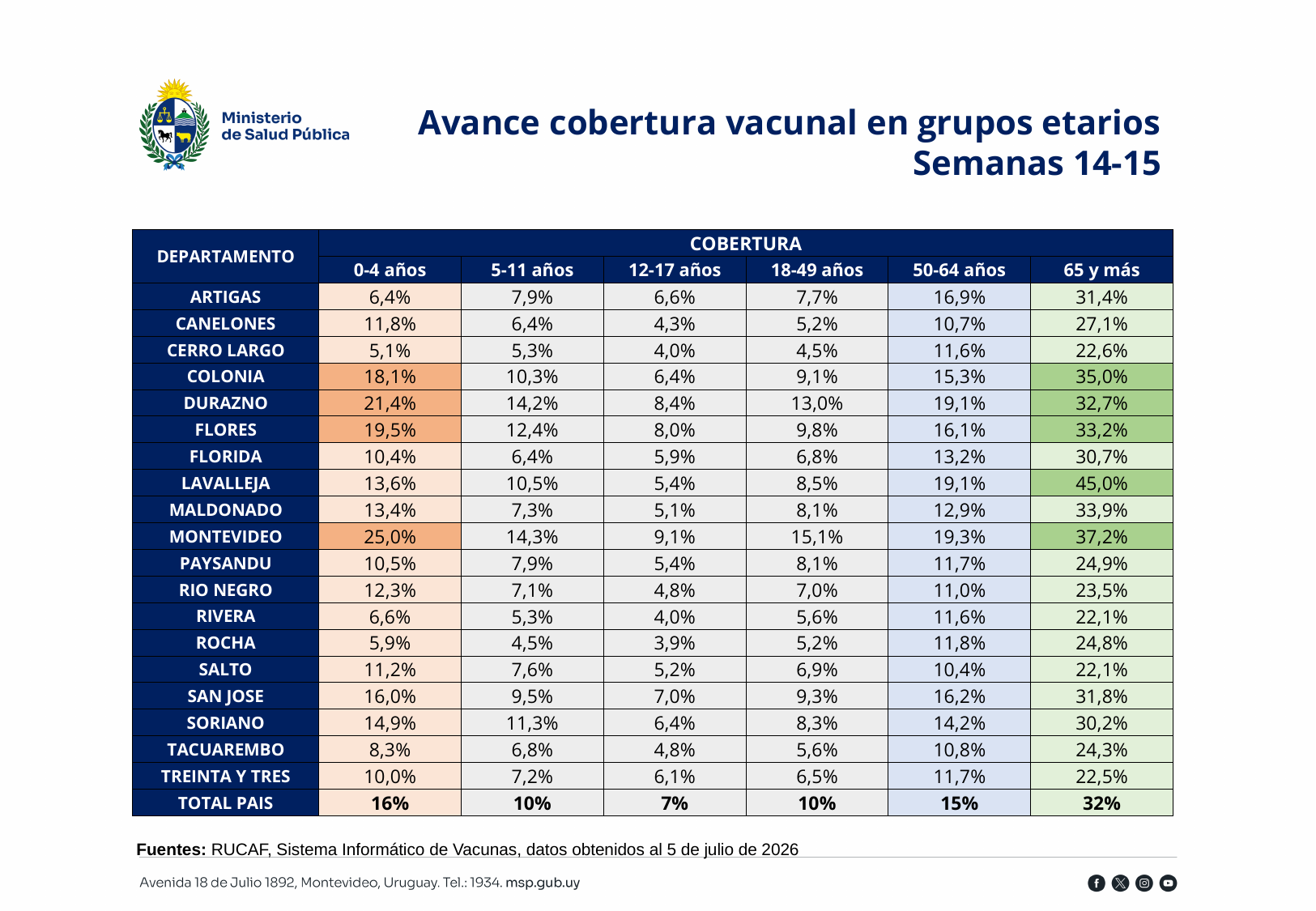

Avance cobertura vacunal en grupos etarios
Semanas 14-15
| DEPARTAMENTO | COBERTURA |  |  |  |  |  |
| --- | --- | --- | --- | --- | --- | --- |
|  | 0-4 años | 5-11 años | 12-17 años | 18-49 años | 50-64 años | 65 y más |
| ARTIGAS | 6,4% | 7,9% | 6,6% | 7,7% | 16,9% | 31,4% |
| CANELONES | 11,8% | 6,4% | 4,3% | 5,2% | 10,7% | 27,1% |
| CERRO LARGO | 5,1% | 5,3% | 4,0% | 4,5% | 11,6% | 22,6% |
| COLONIA | 18,1% | 10,3% | 6,4% | 9,1% | 15,3% | 35,0% |
| DURAZNO | 21,4% | 14,2% | 8,4% | 13,0% | 19,1% | 32,7% |
| FLORES | 19,5% | 12,4% | 8,0% | 9,8% | 16,1% | 33,2% |
| FLORIDA | 10,4% | 6,4% | 5,9% | 6,8% | 13,2% | 30,7% |
| LAVALLEJA | 13,6% | 10,5% | 5,4% | 8,5% | 19,1% | 45,0% |
| MALDONADO | 13,4% | 7,3% | 5,1% | 8,1% | 12,9% | 33,9% |
| MONTEVIDEO | 25,0% | 14,3% | 9,1% | 15,1% | 19,3% | 37,2% |
| PAYSANDU | 10,5% | 7,9% | 5,4% | 8,1% | 11,7% | 24,9% |
| RIO NEGRO | 12,3% | 7,1% | 4,8% | 7,0% | 11,0% | 23,5% |
| RIVERA | 6,6% | 5,3% | 4,0% | 5,6% | 11,6% | 22,1% |
| ROCHA | 5,9% | 4,5% | 3,9% | 5,2% | 11,8% | 24,8% |
| SALTO | 11,2% | 7,6% | 5,2% | 6,9% | 10,4% | 22,1% |
| SAN JOSE | 16,0% | 9,5% | 7,0% | 9,3% | 16,2% | 31,8% |
| SORIANO | 14,9% | 11,3% | 6,4% | 8,3% | 14,2% | 30,2% |
| TACUAREMBO | 8,3% | 6,8% | 4,8% | 5,6% | 10,8% | 24,3% |
| TREINTA Y TRES | 10,0% | 7,2% | 6,1% | 6,5% | 11,7% | 22,5% |
| TOTAL PAIS | 16% | 10% | 7% | 10% | 15% | 32% |
Fuentes: RUCAF, Sistema Informático de Vacunas, datos obtenidos al 5 de julio de 2026